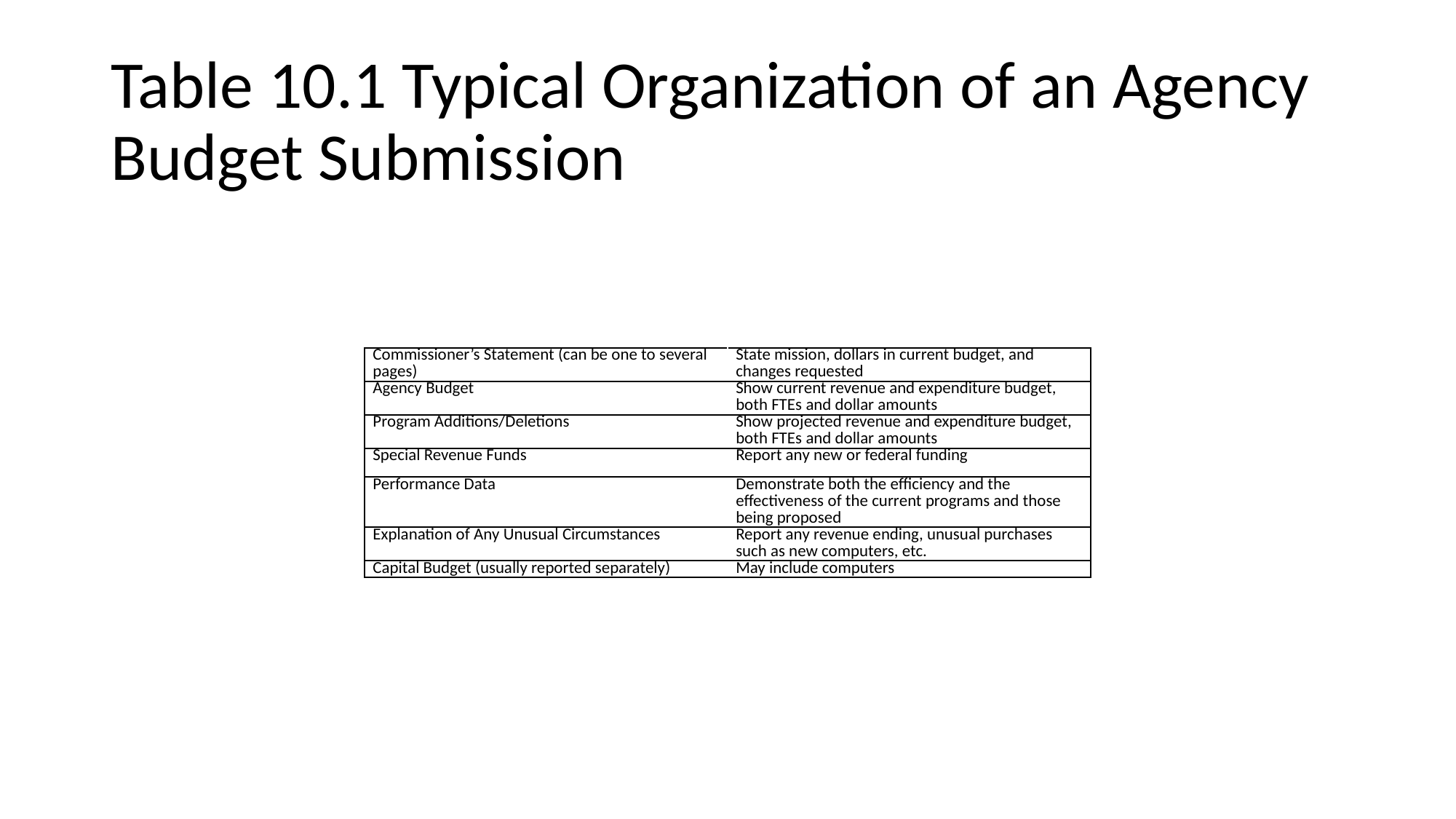

# Table 10.1 Typical Organization of an Agency Budget Submission
| Commissioner’s Statement (can be one to several pages) | State mission, dollars in current budget, and changes requested |
| --- | --- |
| Agency Budget | Show current revenue and expenditure budget, both FTEs and dollar amounts |
| Program Additions/Deletions | Show projected revenue and expenditure budget, both FTEs and dollar amounts |
| Special Revenue Funds | Report any new or federal funding |
| Performance Data | Demonstrate both the efficiency and the effectiveness of the current programs and those being proposed |
| Explanation of Any Unusual Circumstances | Report any revenue ending, unusual purchases such as new computers, etc. |
| Capital Budget (usually reported separately) | May include computers |